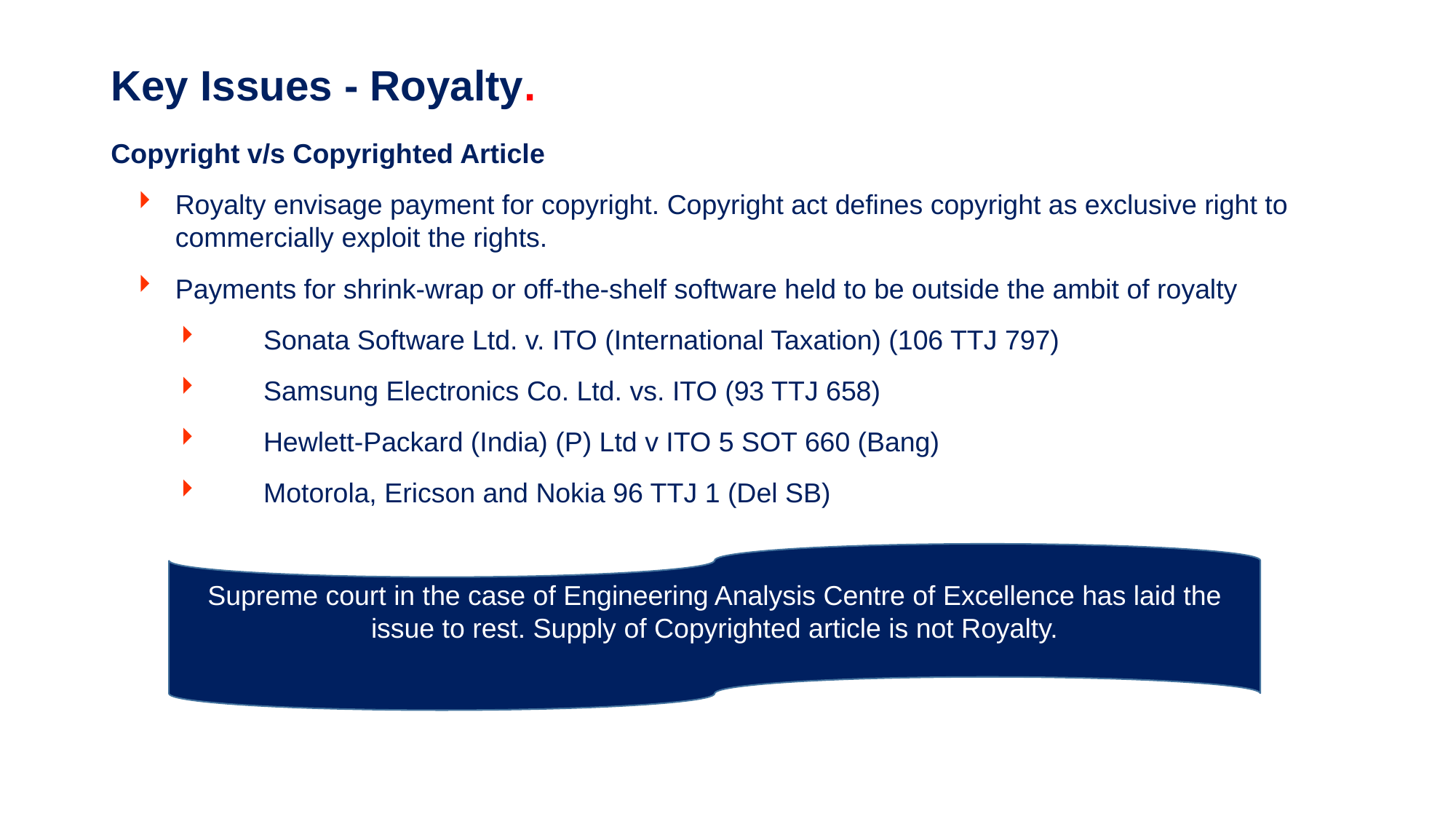

# Key Issues - Royalty.
Copyright v/s Copyrighted Article
Royalty envisage payment for copyright. Copyright act defines copyright as exclusive right to commercially exploit the rights.
Payments for shrink-wrap or off-the-shelf software held to be outside the ambit of royalty
      Sonata Software Ltd. v. ITO (International Taxation) (106 TTJ 797)
      Samsung Electronics Co. Ltd. vs. ITO (93 TTJ 658)
      Hewlett-Packard (India) (P) Ltd v ITO 5 SOT 660 (Bang)
      Motorola, Ericson and Nokia 96 TTJ 1 (Del SB)

Supreme court in the case of Engineering Analysis Centre of Excellence has laid the issue to rest. Supply of Copyrighted article is not Royalty.

30